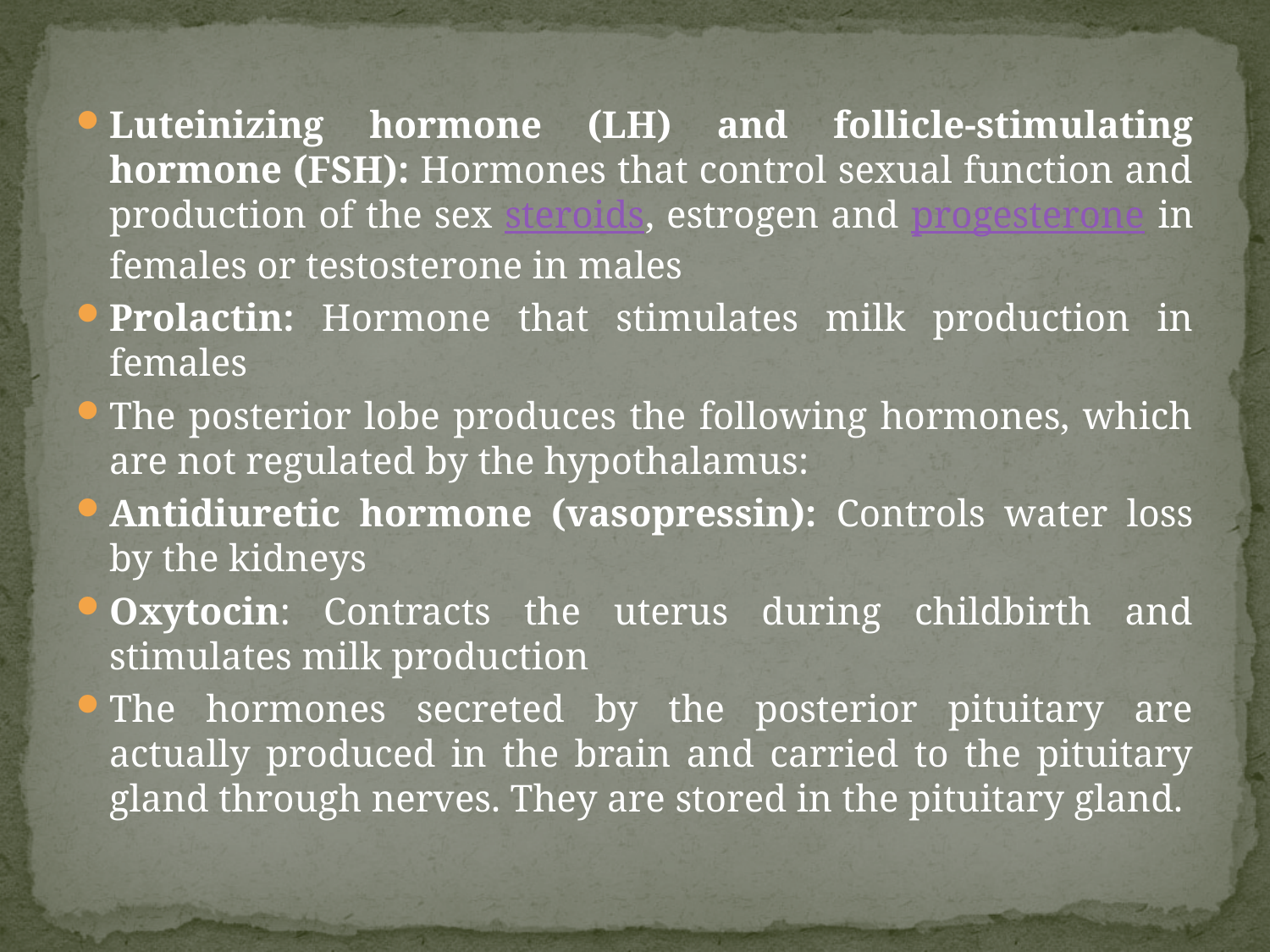

Luteinizing hormone (LH) and follicle-stimulating hormone (FSH): Hormones that control sexual function and production of the sex steroids, estrogen and progesterone in females or testosterone in males
Prolactin: Hormone that stimulates milk production in females
The posterior lobe produces the following hormones, which are not regulated by the hypothalamus:
Antidiuretic hormone (vasopressin): Controls water loss by the kidneys
Oxytocin: Contracts the uterus during childbirth and stimulates milk production
The hormones secreted by the posterior pituitary are actually produced in the brain and carried to the pituitary gland through nerves. They are stored in the pituitary gland.